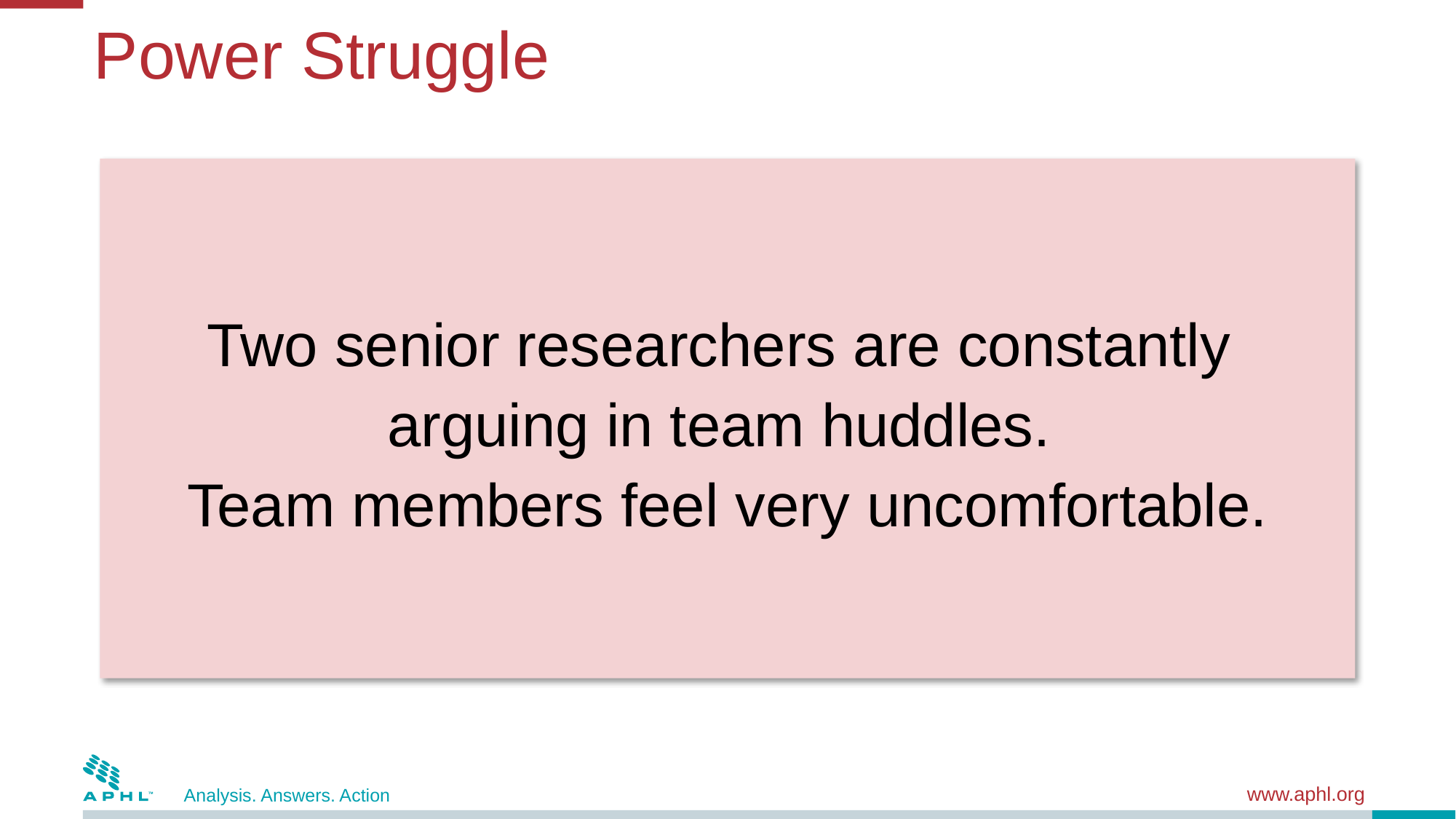

# Power Struggle
Two senior researchers are constantly
arguing in team huddles.
Team members feel very uncomfortable.